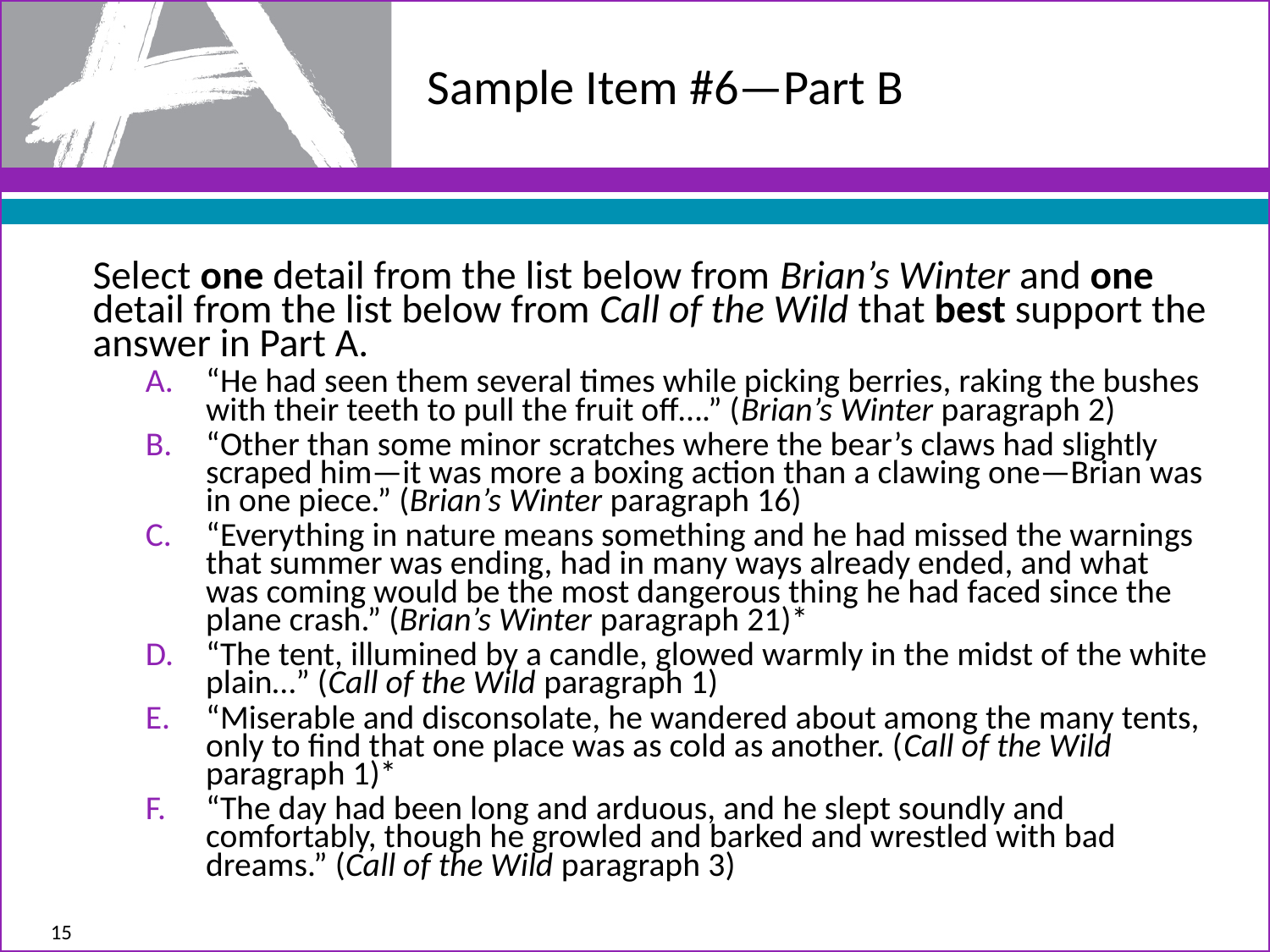

# Sample Item #6—Part B

Select one detail from the list below from Brian’s Winter and one detail from the list below from Call of the Wild that best support the answer in Part A.
“He had seen them several times while picking berries, raking the bushes with their teeth to pull the fruit off….” (Brian’s Winter paragraph 2)
“Other than some minor scratches where the bear’s claws had slightly scraped him—it was more a boxing action than a clawing one—Brian was in one piece.” (Brian’s Winter paragraph 16)
“Everything in nature means something and he had missed the warnings that summer was ending, had in many ways already ended, and what was coming would be the most dangerous thing he had faced since the plane crash.” (Brian’s Winter paragraph 21)*
“The tent, illumined by a candle, glowed warmly in the midst of the white plain…” (Call of the Wild paragraph 1)
“Miserable and disconsolate, he wandered about among the many tents, only to find that one place was as cold as another. (Call of the Wild paragraph 1)*
“The day had been long and arduous, and he slept soundly and comfortably, though he growled and barked and wrestled with bad dreams.” (Call of the Wild paragraph 3)

15